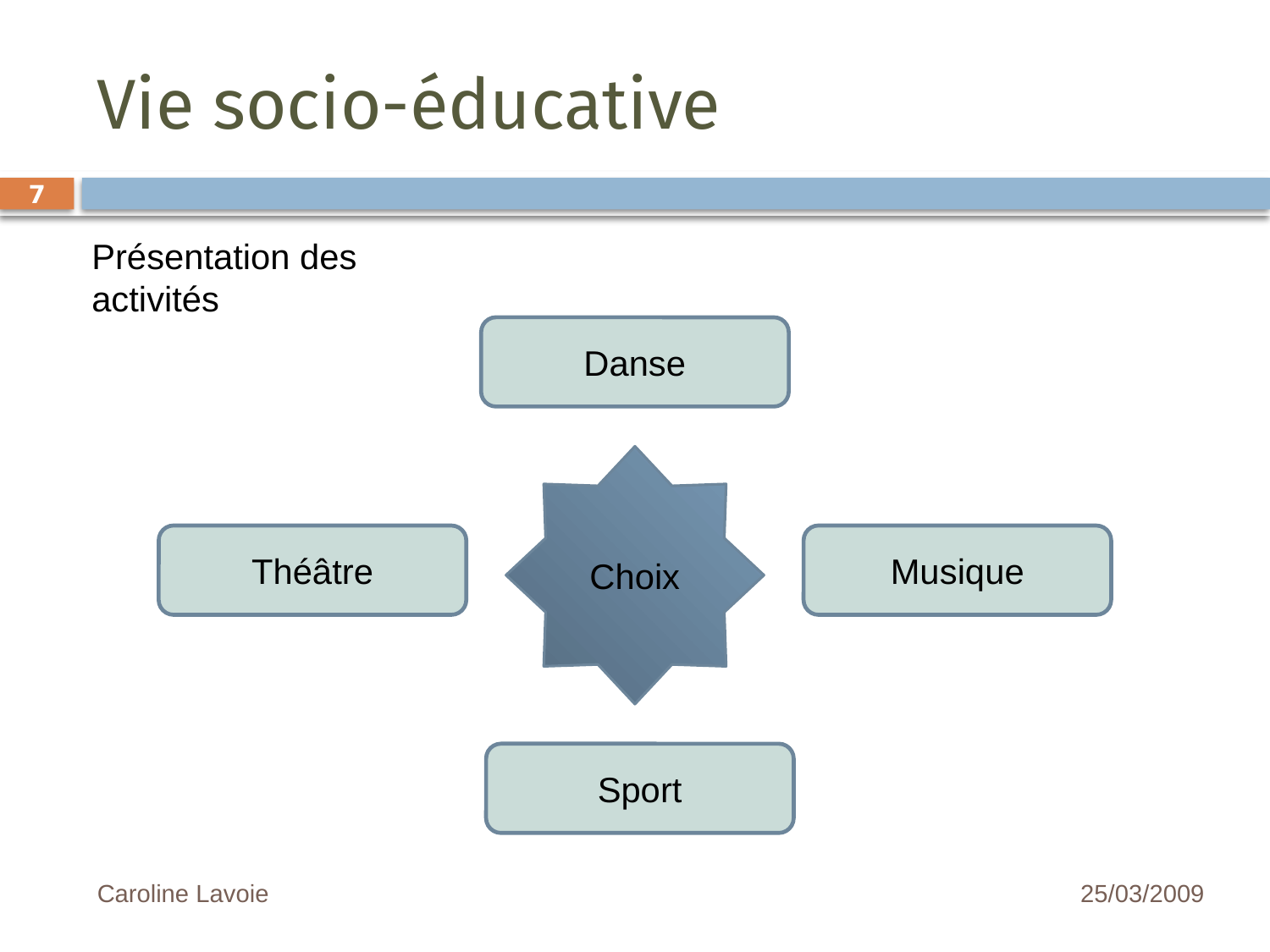

# Vie socio-éducative
7
Présentation des activités
Danse
Choix
Théâtre
Musique
Sport
Caroline Lavoie
25/03/2009